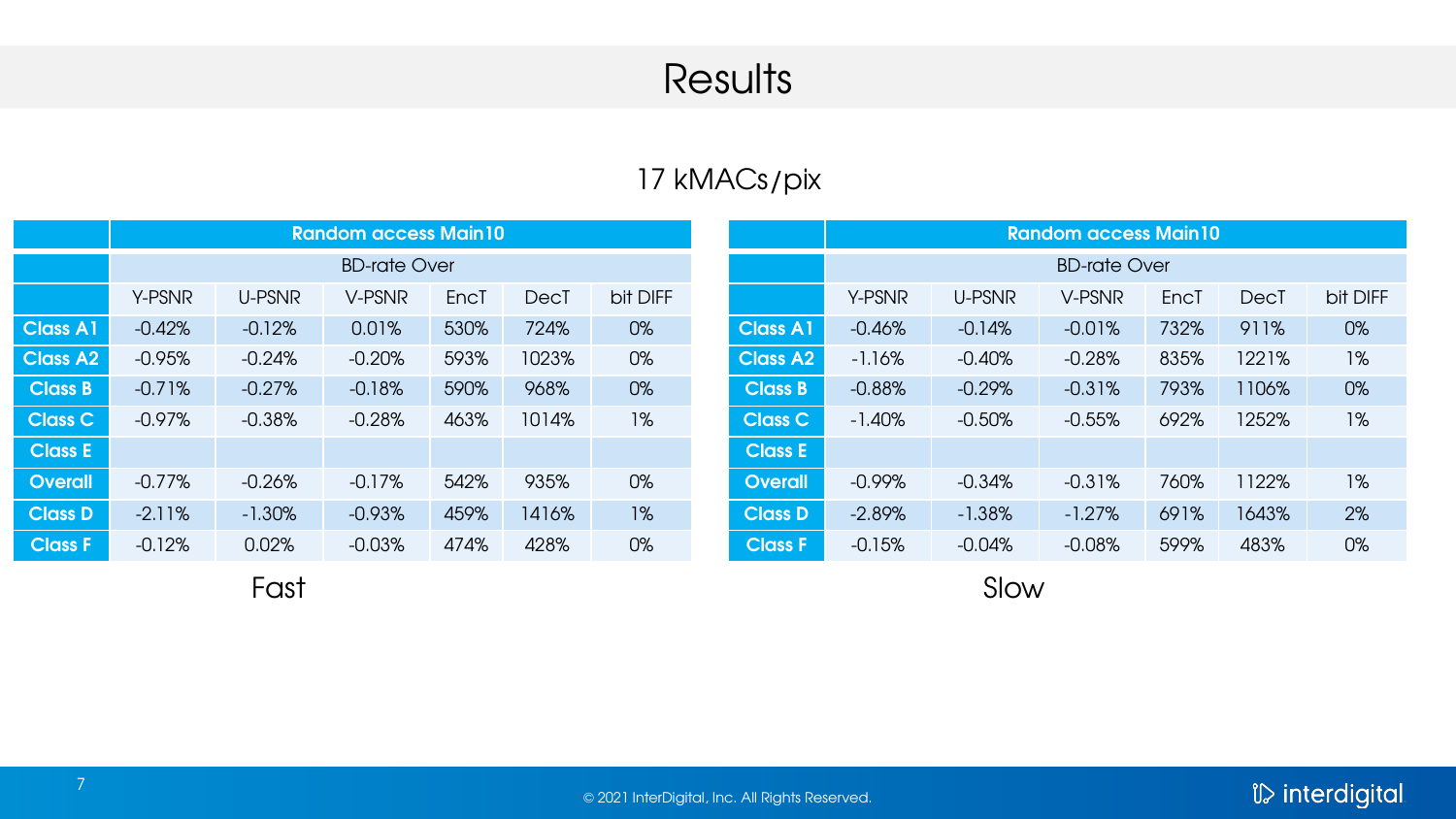

Results
17 kMACs/pix
|  | Random access Main10 |  |  |  |  |  |
| --- | --- | --- | --- | --- | --- | --- |
|  | BD-rate Over |  |  |  |  |  |
|  | Y-PSNR | U-PSNR | V-PSNR | EncT | DecT | bit DIFF |
| Class A1 | -0.42% | -0.12% | 0.01% | 530% | 724% | 0% |
| Class A2 | -0.95% | -0.24% | -0.20% | 593% | 1023% | 0% |
| Class B | -0.71% | -0.27% | -0.18% | 590% | 968% | 0% |
| Class C | -0.97% | -0.38% | -0.28% | 463% | 1014% | 1% |
| Class E |  |  |  |  |  |  |
| Overall | -0.77% | -0.26% | -0.17% | 542% | 935% | 0% |
| Class D | -2.11% | -1.30% | -0.93% | 459% | 1416% | 1% |
| Class F | -0.12% | 0.02% | -0.03% | 474% | 428% | 0% |
|  | Random access Main10 |  |  |  |  |  |
| --- | --- | --- | --- | --- | --- | --- |
|  | BD-rate Over |  |  |  |  |  |
|  | Y-PSNR | U-PSNR | V-PSNR | EncT | DecT | bit DIFF |
| Class A1 | -0.46% | -0.14% | -0.01% | 732% | 911% | 0% |
| Class A2 | -1.16% | -0.40% | -0.28% | 835% | 1221% | 1% |
| Class B | -0.88% | -0.29% | -0.31% | 793% | 1106% | 0% |
| Class C | -1.40% | -0.50% | -0.55% | 692% | 1252% | 1% |
| Class E |  |  |  |  |  |  |
| Overall | -0.99% | -0.34% | -0.31% | 760% | 1122% | 1% |
| Class D | -2.89% | -1.38% | -1.27% | 691% | 1643% | 2% |
| Class F | -0.15% | -0.04% | -0.08% | 599% | 483% | 0% |

Slow
Fast
7
© 2021 InterDigital, Inc. All Rights Reserved.